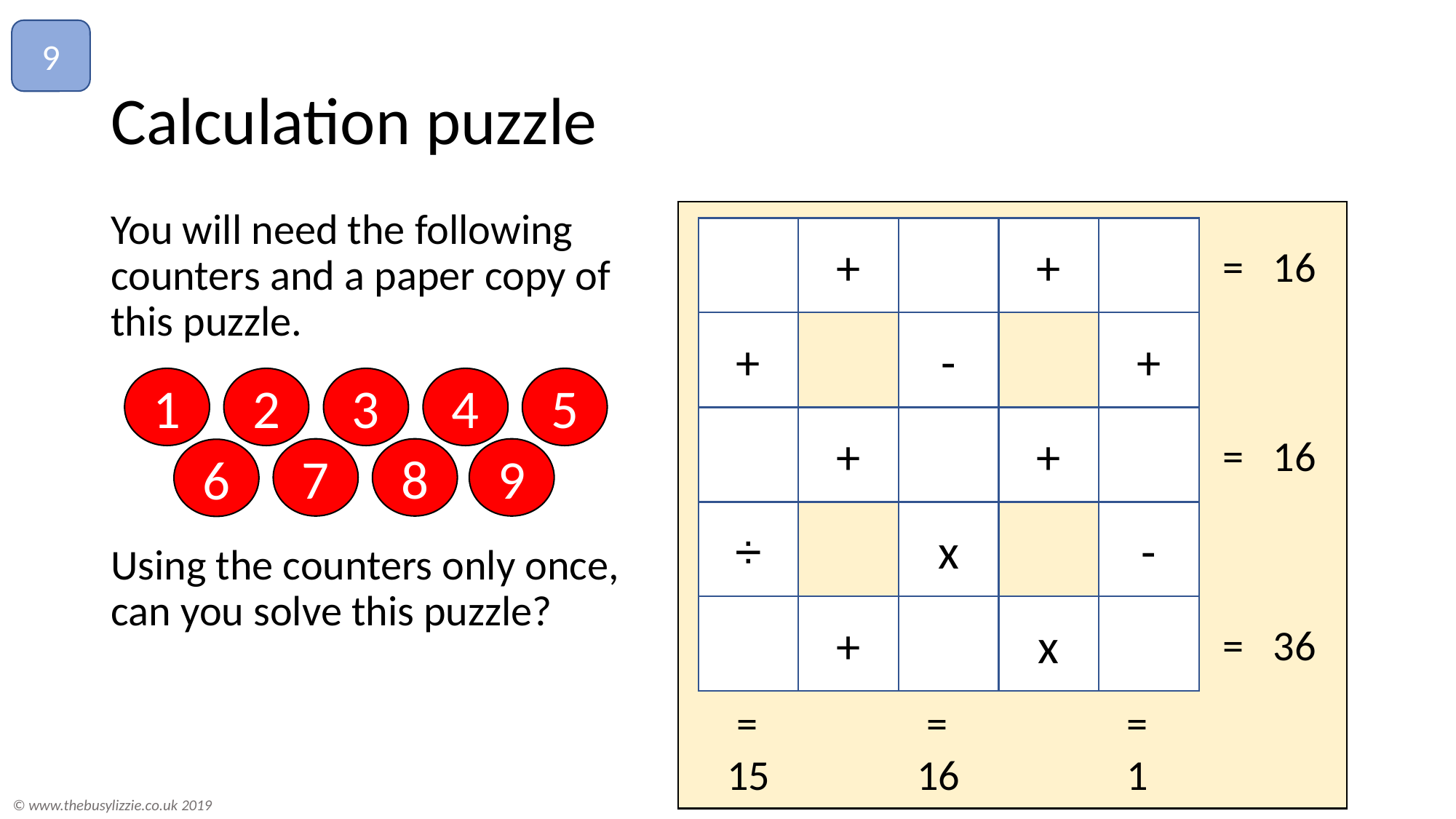

9
# Calculation puzzle
You will need the following counters and a paper copy of this puzzle.
Using the counters only once, can you solve this puzzle?

+

+
+
+

-

+

+
-
÷

x

+

x
=   16
1
2
3
4
5
9
8
7
6
=   16
=   36
 =
 1
 =
15
 =
16
© www.thebusylizzie.co.uk 2019